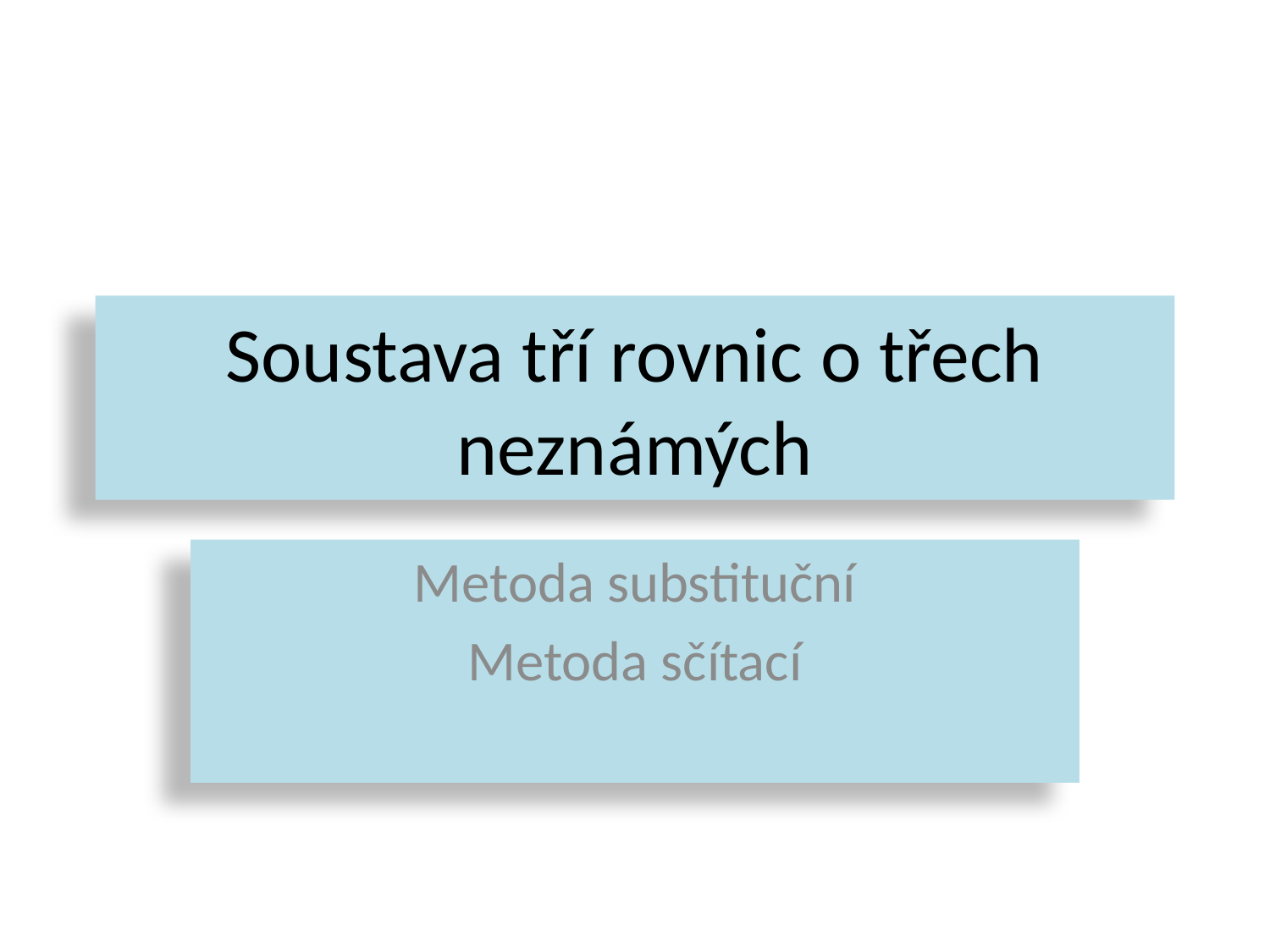

# Soustava tří rovnic o třech neznámých
Metoda substituční
Metoda sčítací